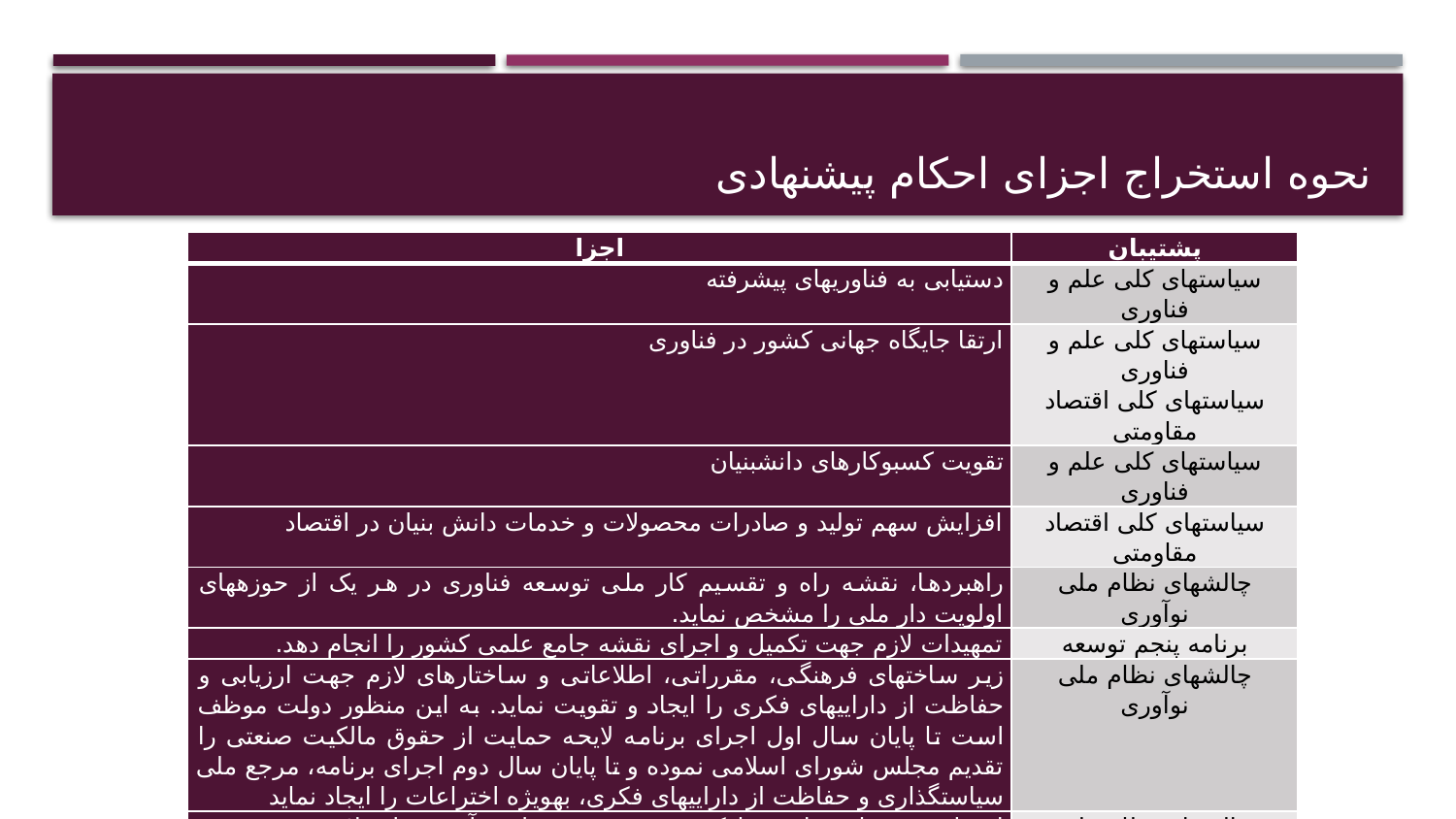

# نحوه استخراج اجزای احکام پیشنهادی
| اجزا | پشتیبان |
| --- | --- |
| دستیابی به فناوری­های پیشرفته | سیاست­های کلی علم و فناوری |
| ارتقا جایگاه جهانی کشور در فناوری | سیاست­های کلی علم و فناوری سیاست­های کلی اقتصاد مقاومتی |
| تقویت کسب­و­کارهای دانش­بنیان | سیاست­های کلی علم و فناوری |
| افزایش سهم تولید و صادرات محصولات و خدمات دانش بنیان در اقتصاد | سیاست­های کلی اقتصاد مقاومتی |
| راهبردها، نقشه راه و تقسیم کار ملی توسعه فناوری در هر یک از حوزه­های اولویت دار ملی را مشخص نماید. | چالش­های نظام ملی نوآوری |
| تمهیدات لازم جهت تکمیل و اجرای نقشه جامع علمی کشور را انجام دهد. | برنامه پنجم توسعه |
| زیر ساخت­های فرهنگی، مقرراتی، اطلاعاتی و ساختارهای لازم جهت ارزیابی و حفاظت از دارایی­های فکری را ایجاد و تقویت نماید. به این منظور دولت موظف است تا پایان سال اول اجرای برنامه لایحه حمایت از حقوق مالکیت صنعتی را تقدیم مجلس شورای اسلامی نموده و تا پایان سال دوم اجرای برنامه، مرجع ملی سیاست­گذاری و حفاظت از دارایی­های فکری، به­ویژه اختراعات را ایجاد نماید | چالش­های نظام ملی نوآوری |
| از طریق حمایت از مشارکت بخش غیر دولتی آموزش­های لازم در حوزه­ی کارآفرینی و تجاری­سازی دستاوردهای پژوهش و فناوری را برای اعضای هیات علمی دانشگاه­ها و موسسات پژوهشی، دانشجویان مرتبط و موسسان شرکت­های دانش­بنیان فراهم نماید. | چالش­های نظام ملی نوآوری برنامه پنجم توسعه |